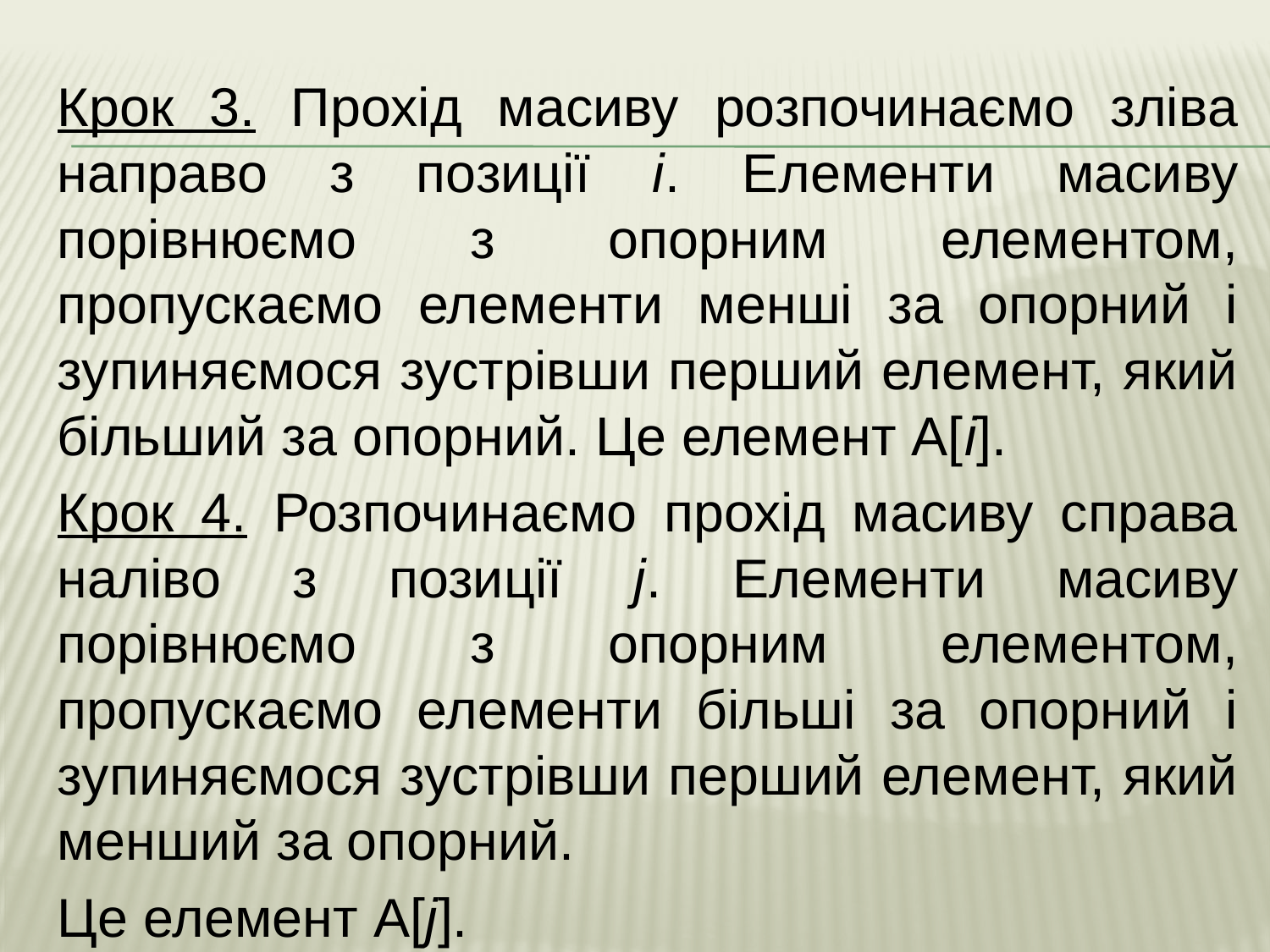

Крок 3. Прохід масиву розпочинаємо зліва направо з позиції i. Елементи масиву порівнюємо з опорним елементом, пропускаємо елементи менші за опорний і зупиняємося зустрівши перший елемент, який більший за опорний. Це елемент A[i].
Крок 4. Розпочинаємо прохід масиву справа наліво з позиції j. Елементи масиву порівнюємо з опорним елементом, пропускаємо елементи більші за опорний і зупиняємося зустрівши перший елемент, який менший за опорний.
Це елемент A[j].